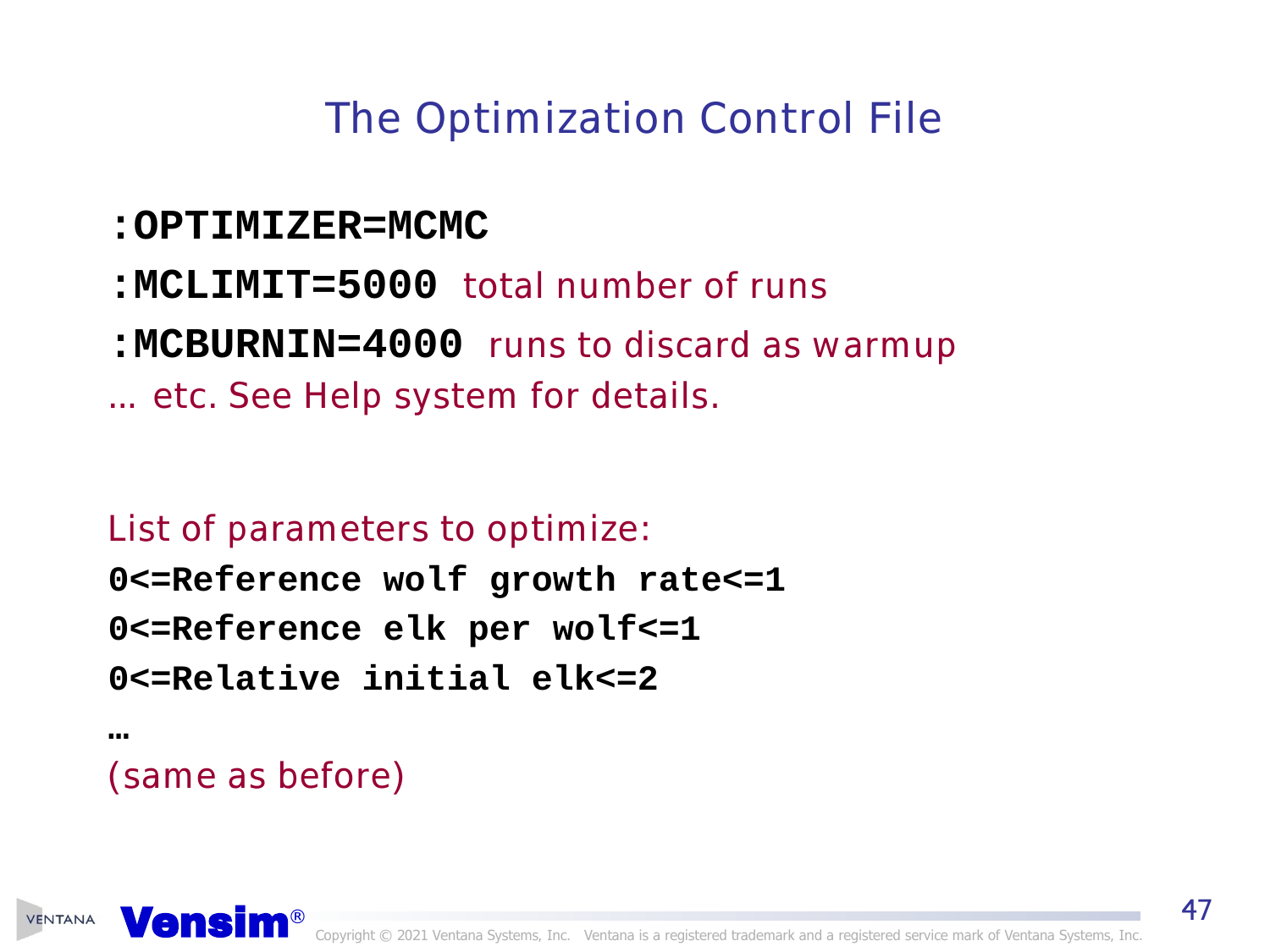

# The Optimization Control File
:OPTIMIZER=MCMC
:MCLIMIT=5000 total number of runs
:MCBURNIN=4000 runs to discard as warmup
… etc. See Help system for details.

List of parameters to optimize:
0<=Reference wolf growth rate<=1
0<=Reference elk per wolf<=1
0<=Relative initial elk<=2
…
(same as before)